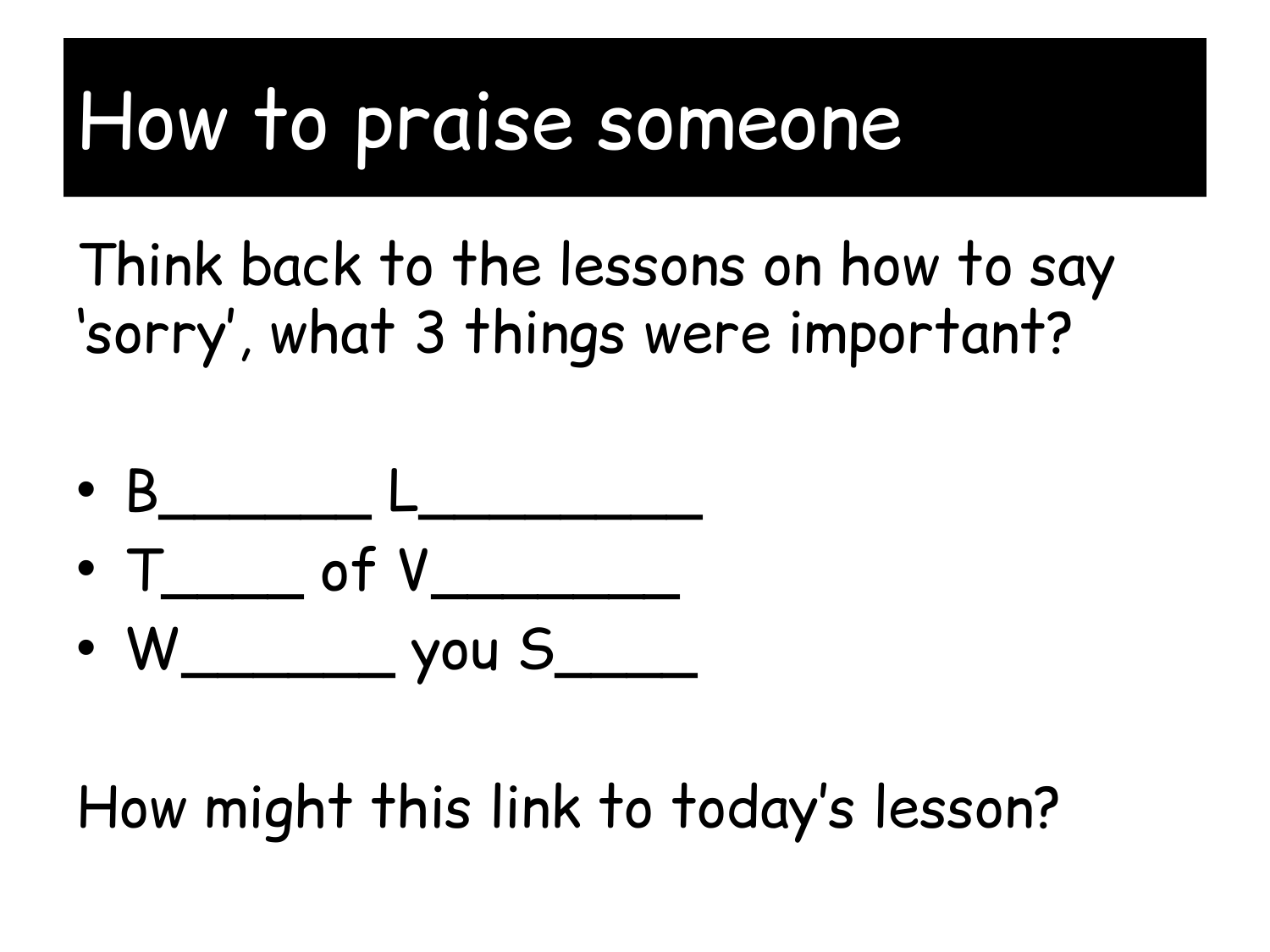

# How to praise someone
Think back to the lessons on how to say ‘sorry’, what 3 things were important?

B______ L________
T____ of V_______
W______ you S____

How might this link to today’s lesson?